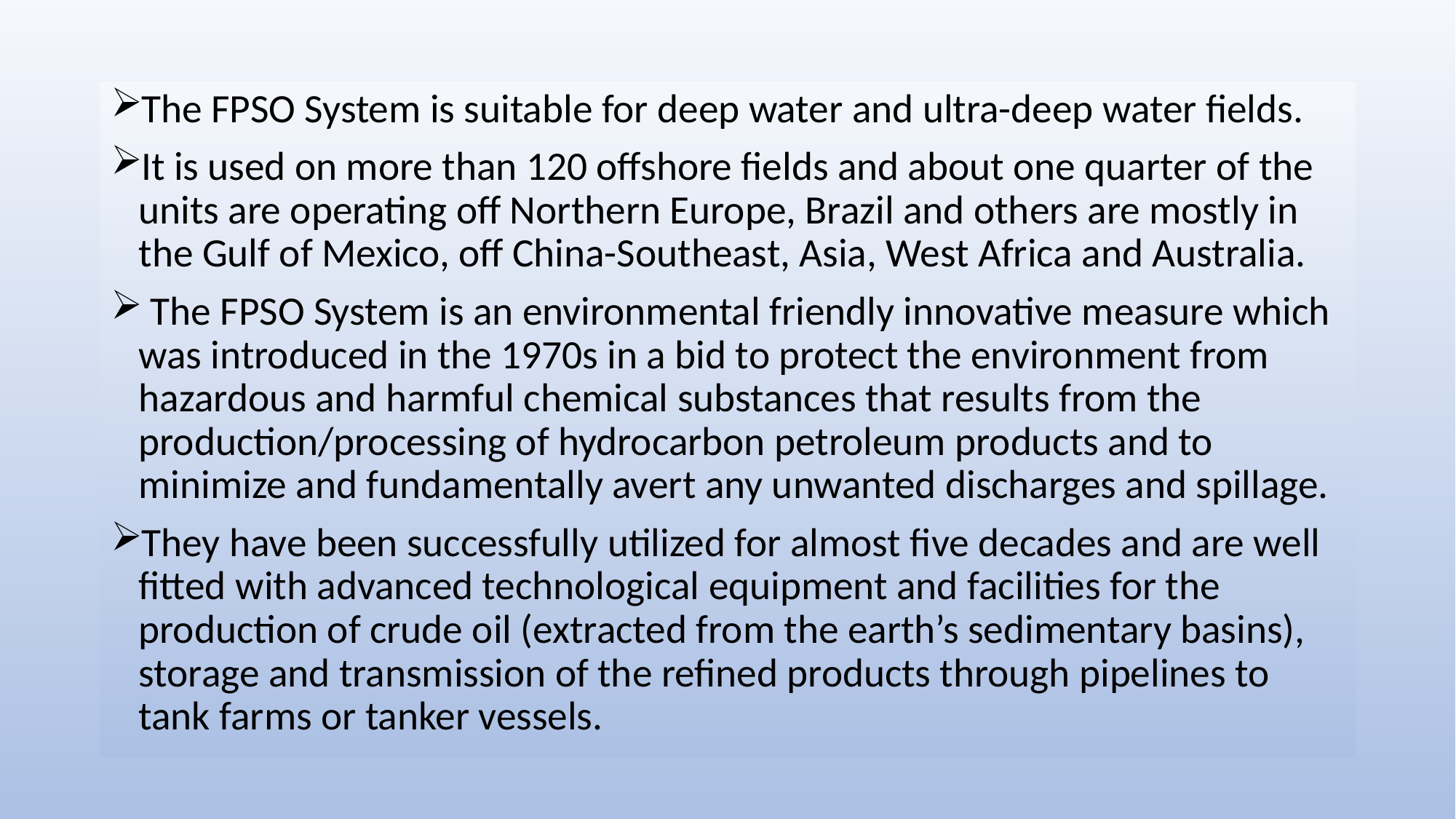

The FPSO System is suitable for deep water and ultra-deep water fields.
It is used on more than 120 offshore fields and about one quarter of the units are operating off Northern Europe, Brazil and others are mostly in the Gulf of Mexico, off China-Southeast, Asia, West Africa and Australia.
 The FPSO System is an environmental friendly innovative measure which was introduced in the 1970s in a bid to protect the environment from hazardous and harmful chemical substances that results from the production/processing of hydrocarbon petroleum products and to minimize and fundamentally avert any unwanted discharges and spillage.
They have been successfully utilized for almost five decades and are well fitted with advanced technological equipment and facilities for the production of crude oil (extracted from the earth’s sedimentary basins), storage and transmission of the refined products through pipelines to tank farms or tanker vessels.